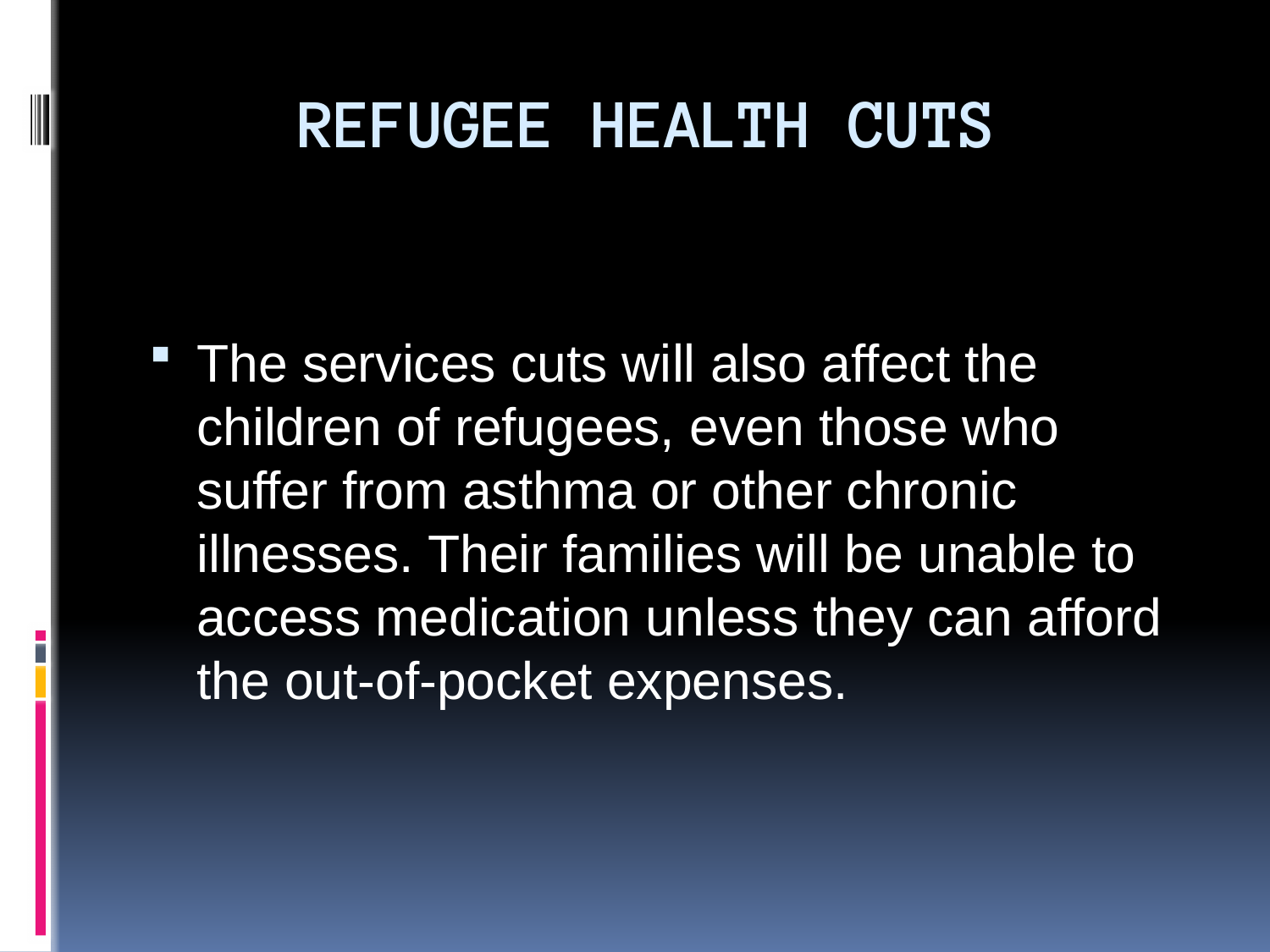

# REFUGEE HEALTH CUTS

The services cuts will also affect the children of refugees, even those who suffer from asthma or other chronic illnesses. Their families will be unable to access medication unless they can afford the out-of-pocket expenses.